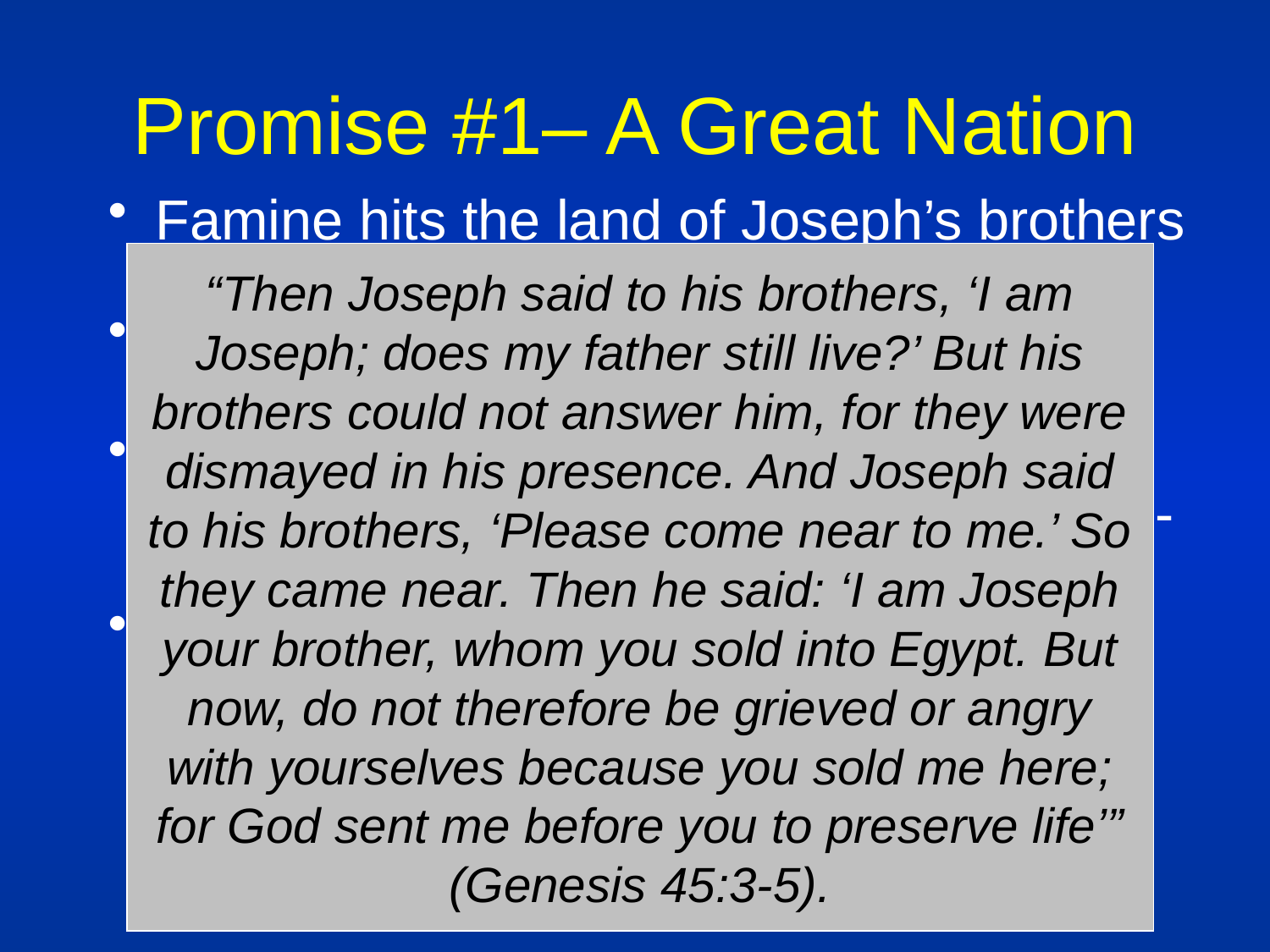

# Promise #1– A Great Nation
Famine hits the land of Joseph’s brothers (Genesis 42:1-3).
Jacob sends his sons to buy food from Egypt (Genesis 42:5).
Joseph’s brothers bow down before him and do not recognize him (Genesis 42:6-8).
Joseph finally reveals himself to his brothers.
“Then Joseph said to his brothers, ‘I am Joseph; does my father still live?’ But his brothers could not answer him, for they were dismayed in his presence. And Joseph said to his brothers, ‘Please come near to me.’ So they came near. Then he said: ‘I am Joseph your brother, whom you sold into Egypt. But now, do not therefore be grieved or angry with yourselves because you sold me here; for God sent me before you to preserve life’” (Genesis 45:3-5).